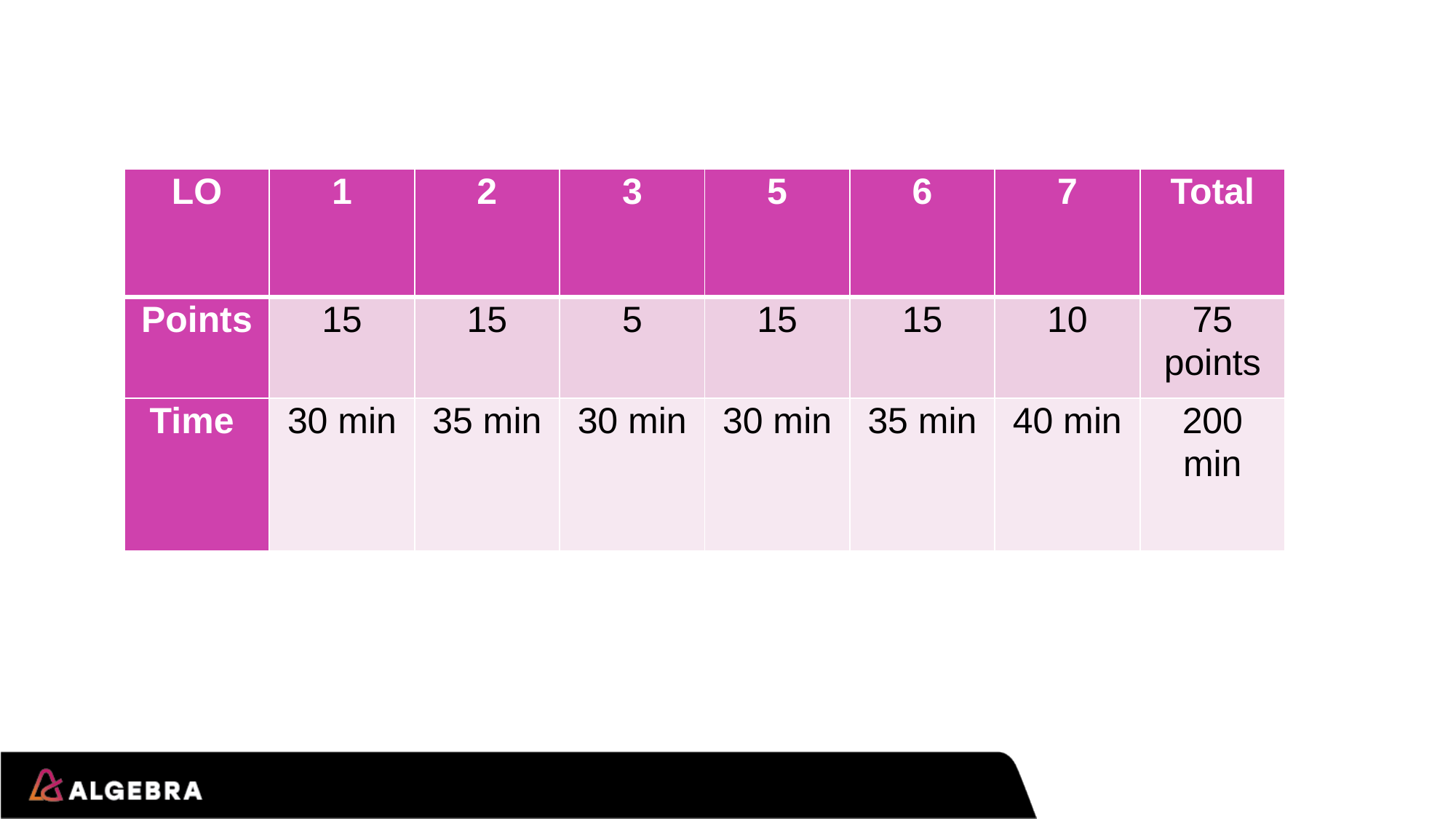

| LO | 1 | 2 | 3 | 5 | 6 | 7 | Total |
| --- | --- | --- | --- | --- | --- | --- | --- |
| Points | 15 | 15 | 5 | 15 | 15 | 10 | 75 points |
| Time | 30 min | 35 min | 30 min | 30 min | 35 min | 40 min | 200 min |